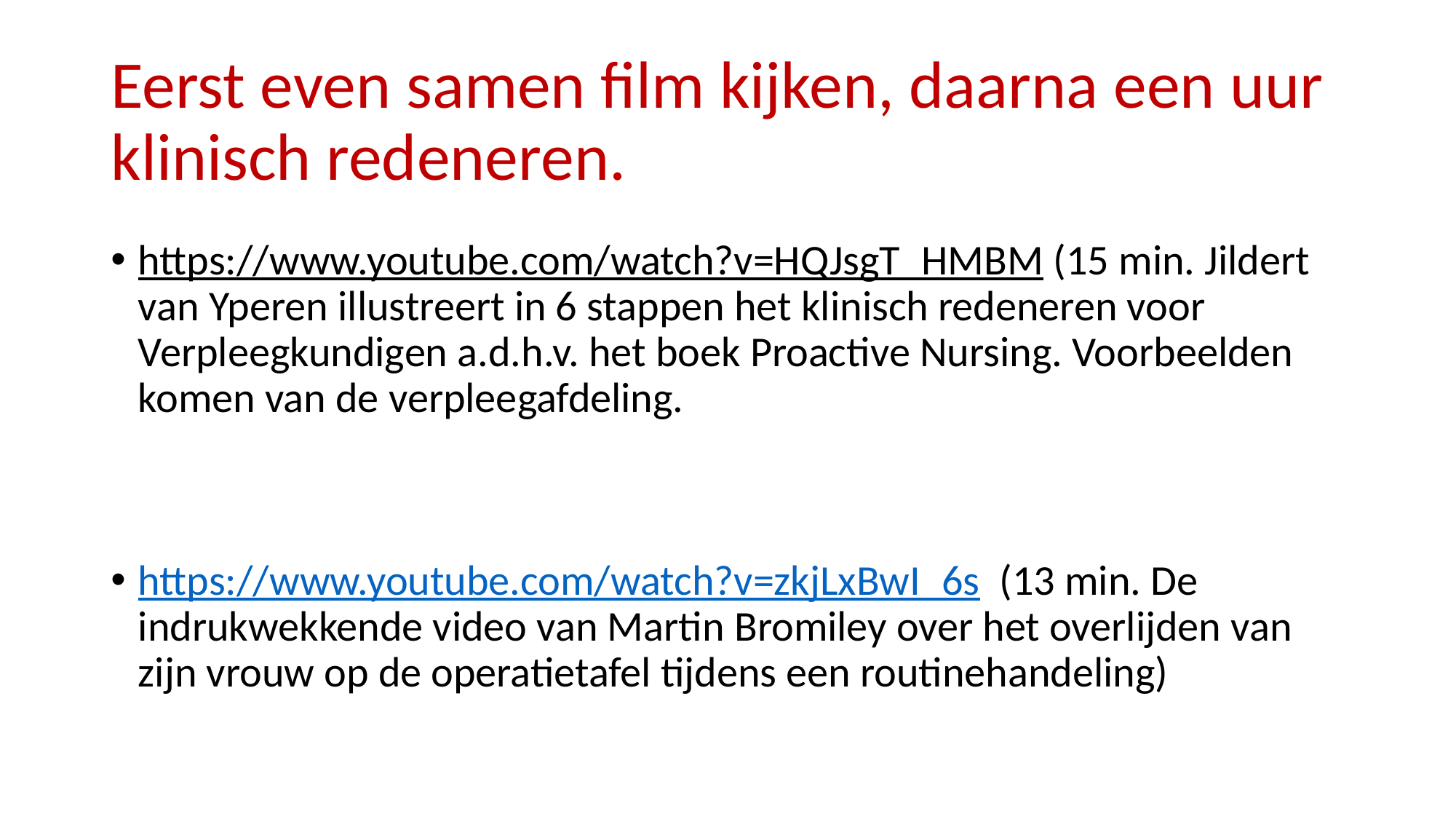

# Eerst even samen film kijken, daarna een uur klinisch redeneren.
https://www.youtube.com/watch?v=HQJsgT_HMBM (15 min. Jildert van Yperen illustreert in 6 stappen het klinisch redeneren voor Verpleegkundigen a.d.h.v. het boek Proactive Nursing. Voorbeelden komen van de verpleegafdeling.

https://www.youtube.com/watch?v=zkjLxBwI_6s  (13 min. De indrukwekkende video van Martin Bromiley over het overlijden van zijn vrouw op de operatietafel tijdens een routinehandeling)